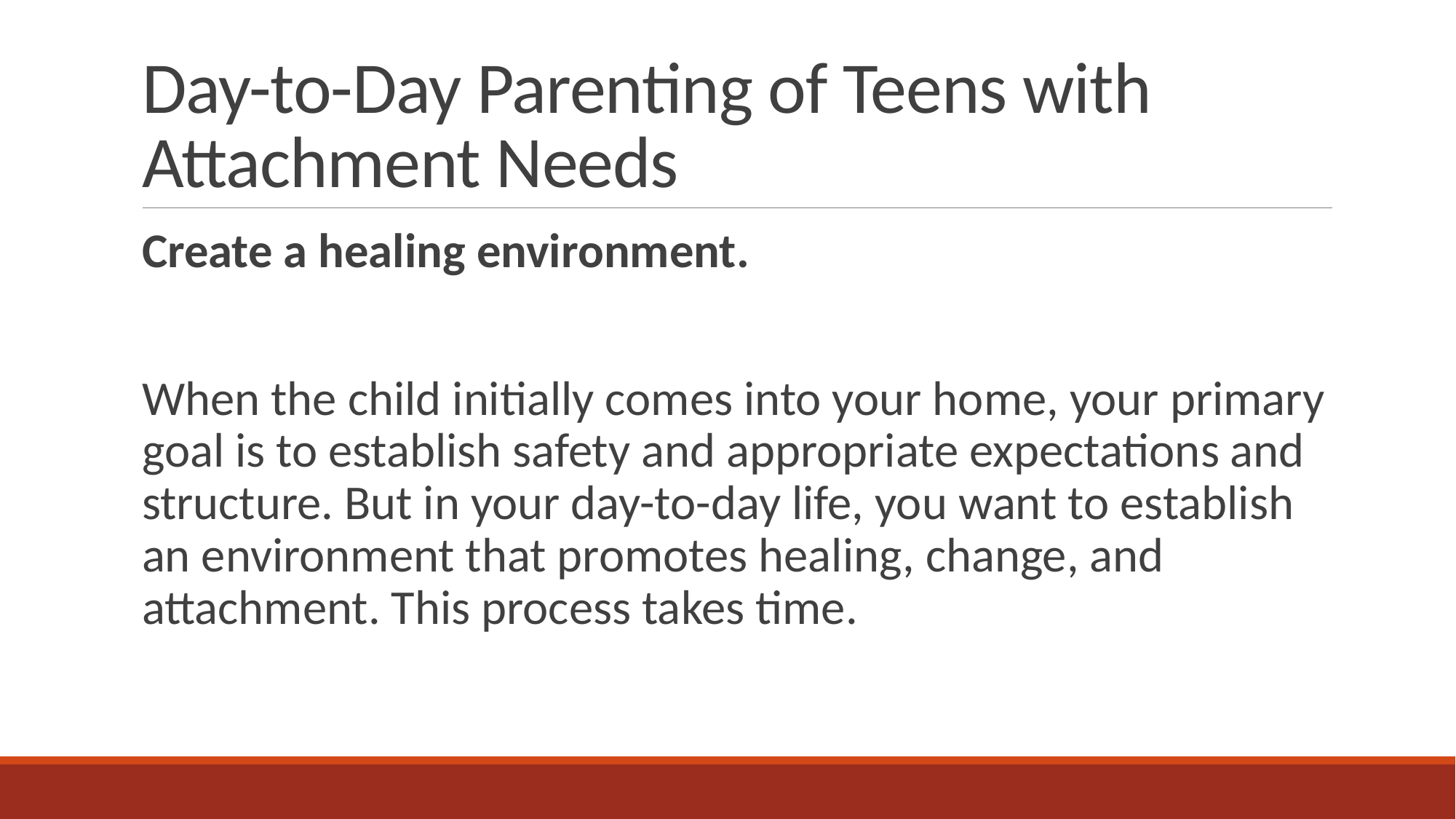

# Day-to-Day Parenting of Teens with Attachment Needs
Create a healing environment.

When the child initially comes into your home, your primary goal is to establish safety and appropriate expectations and structure. But in your day-to-day life, you want to establish an environment that promotes healing, change, and attachment. This process takes time.